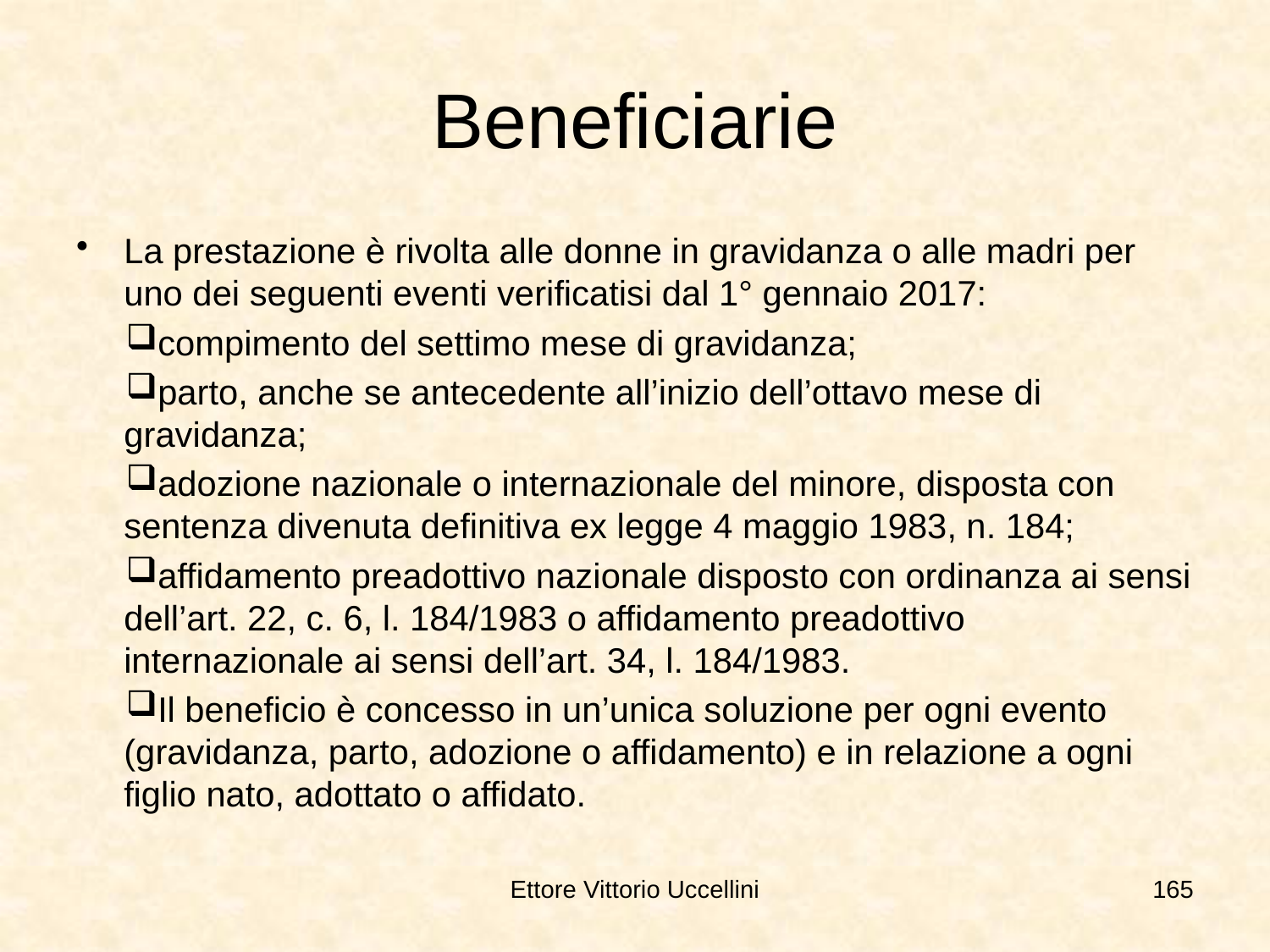

# Beneficiarie
La prestazione è rivolta alle donne in gravidanza o alle madri per uno dei seguenti eventi verificatisi dal 1° gennaio 2017:
compimento del settimo mese di gravidanza;
parto, anche se antecedente all’inizio dell’ottavo mese di gravidanza;
adozione nazionale o internazionale del minore, disposta con sentenza divenuta definitiva ex legge 4 maggio 1983, n. 184;
affidamento preadottivo nazionale disposto con ordinanza ai sensi dell’art. 22, c. 6, l. 184/1983 o affidamento preadottivo internazionale ai sensi dell’art. 34, l. 184/1983.
Il beneficio è concesso in un’unica soluzione per ogni evento (gravidanza, parto, adozione o affidamento) e in relazione a ogni figlio nato, adottato o affidato.

Ettore Vittorio Uccellini
165